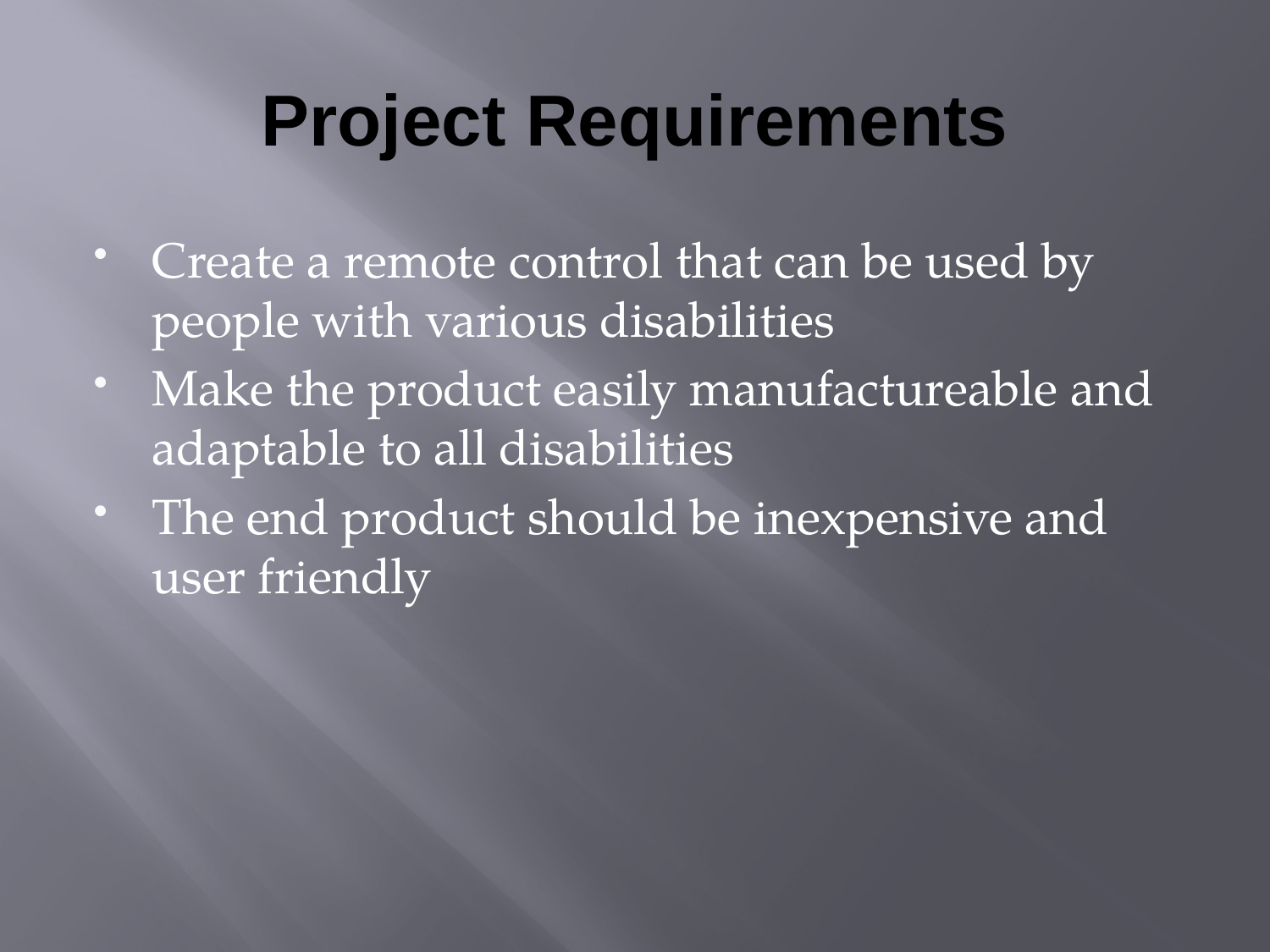

# Project Requirements
Create a remote control that can be used by people with various disabilities
Make the product easily manufactureable and adaptable to all disabilities
The end product should be inexpensive and user friendly